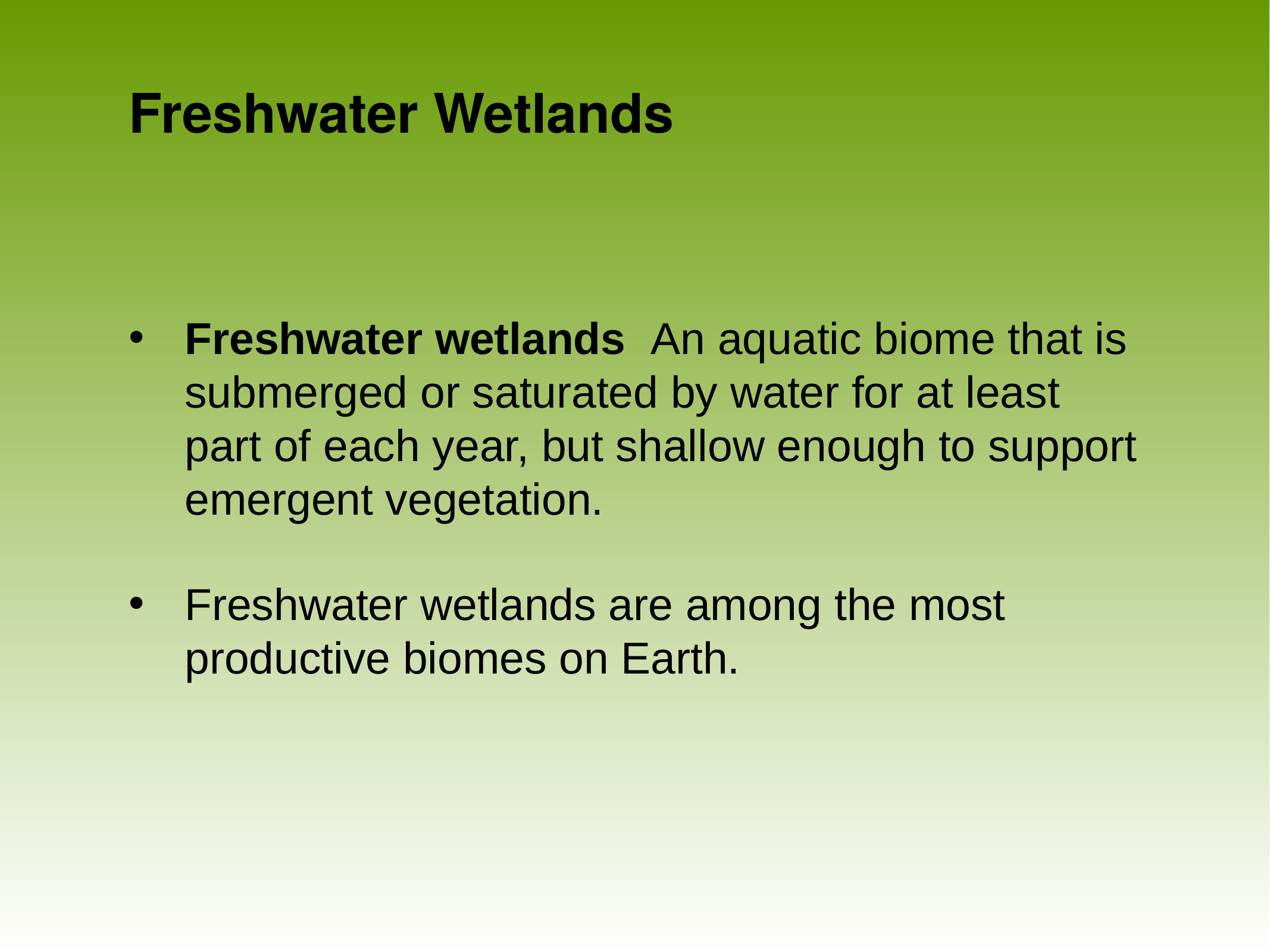

# Freshwater Wetlands
Freshwater wetlands  An aquatic biome that is submerged or saturated by water for at least part of each year, but shallow enough to support emergent vegetation.
Freshwater wetlands are among the most productive biomes on Earth.